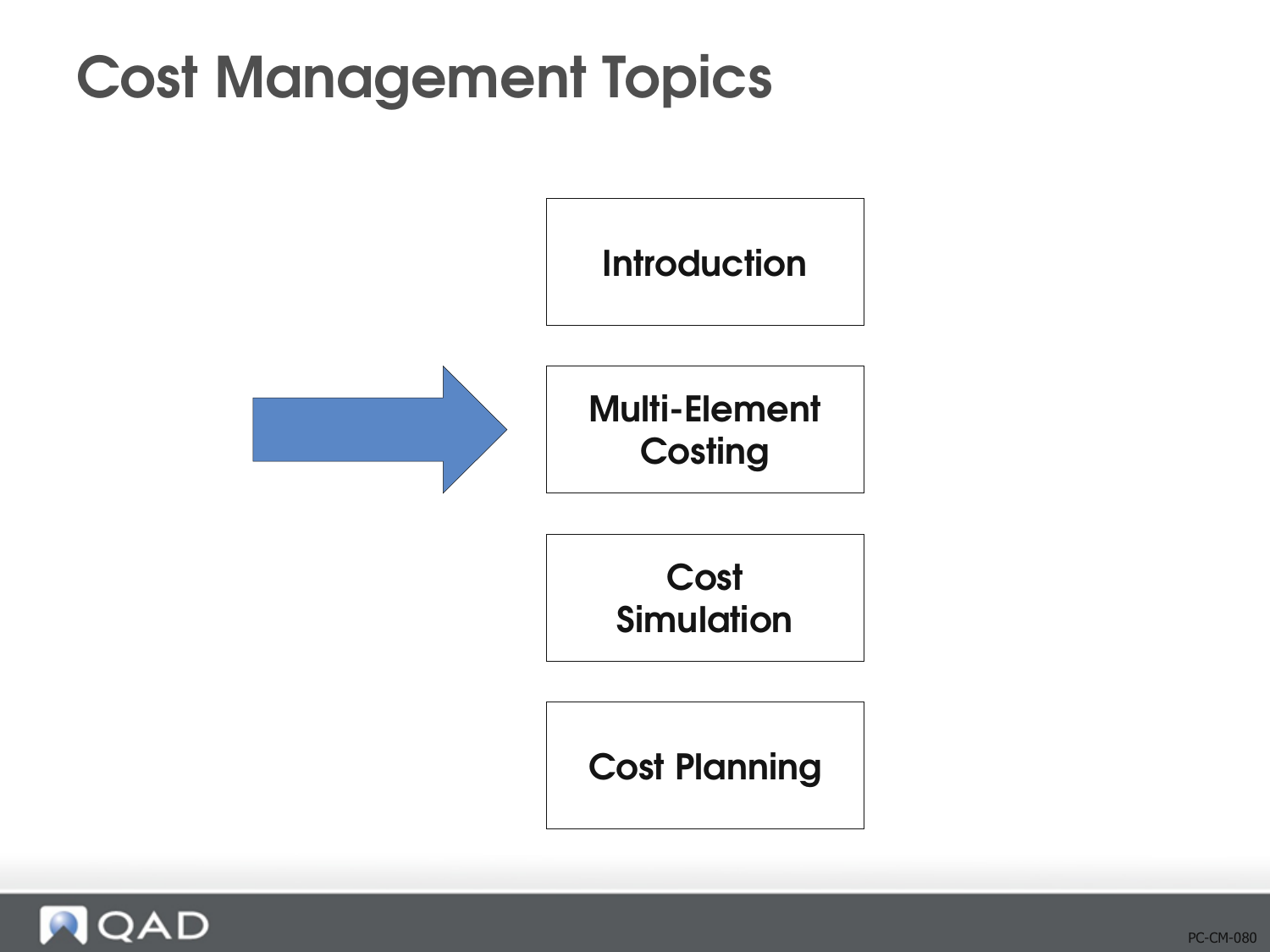

# Cost Management Topics
Introduction
Multi-Element
Costing

Cost
Simulation
Cost Planning
PC-CM-080